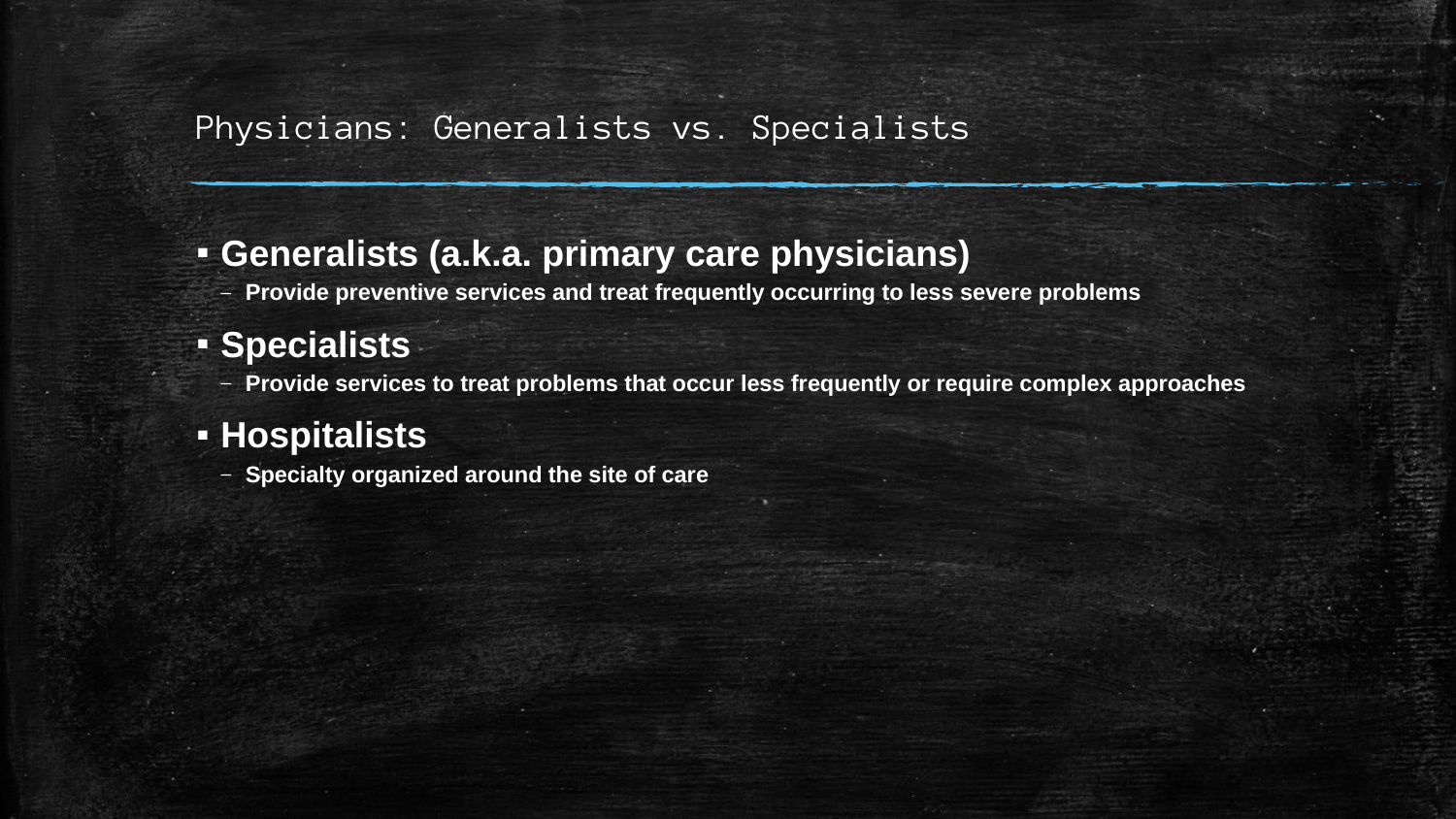

# Physicians: Generalists vs. Specialists
Generalists (a.k.a. primary care physicians)
Provide preventive services and treat frequently occurring to less severe problems
Specialists
Provide services to treat problems that occur less frequently or require complex approaches
Hospitalists
Specialty organized around the site of care